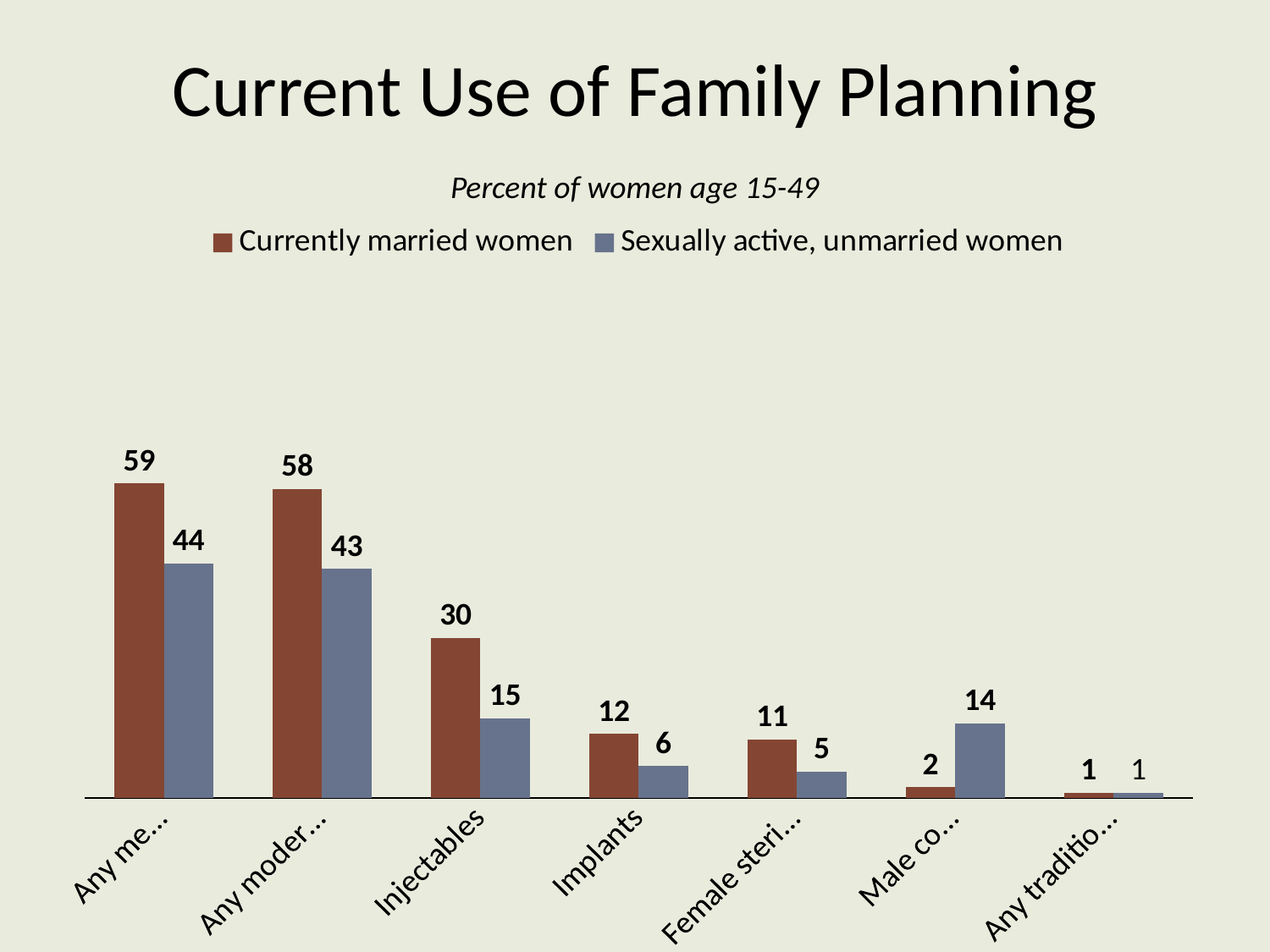

# Current Use of Family Planning
Percent of women age 15-49

### Chart

| Category | Currently married women | Sexually active, unmarried women |
|---|---|---|
| Any method | 59.0 | 44.0 |
| Any modern method | 58.0 | 43.0 |
| Injectables | 30.0 | 15.0 |
| Implants | 12.0 | 6.0 |
| Female sterilisation | 11.0 | 5.0 |
| Male condom | 2.0 | 14.0 |
| Any traditional method | 1.0 | 1.0 |